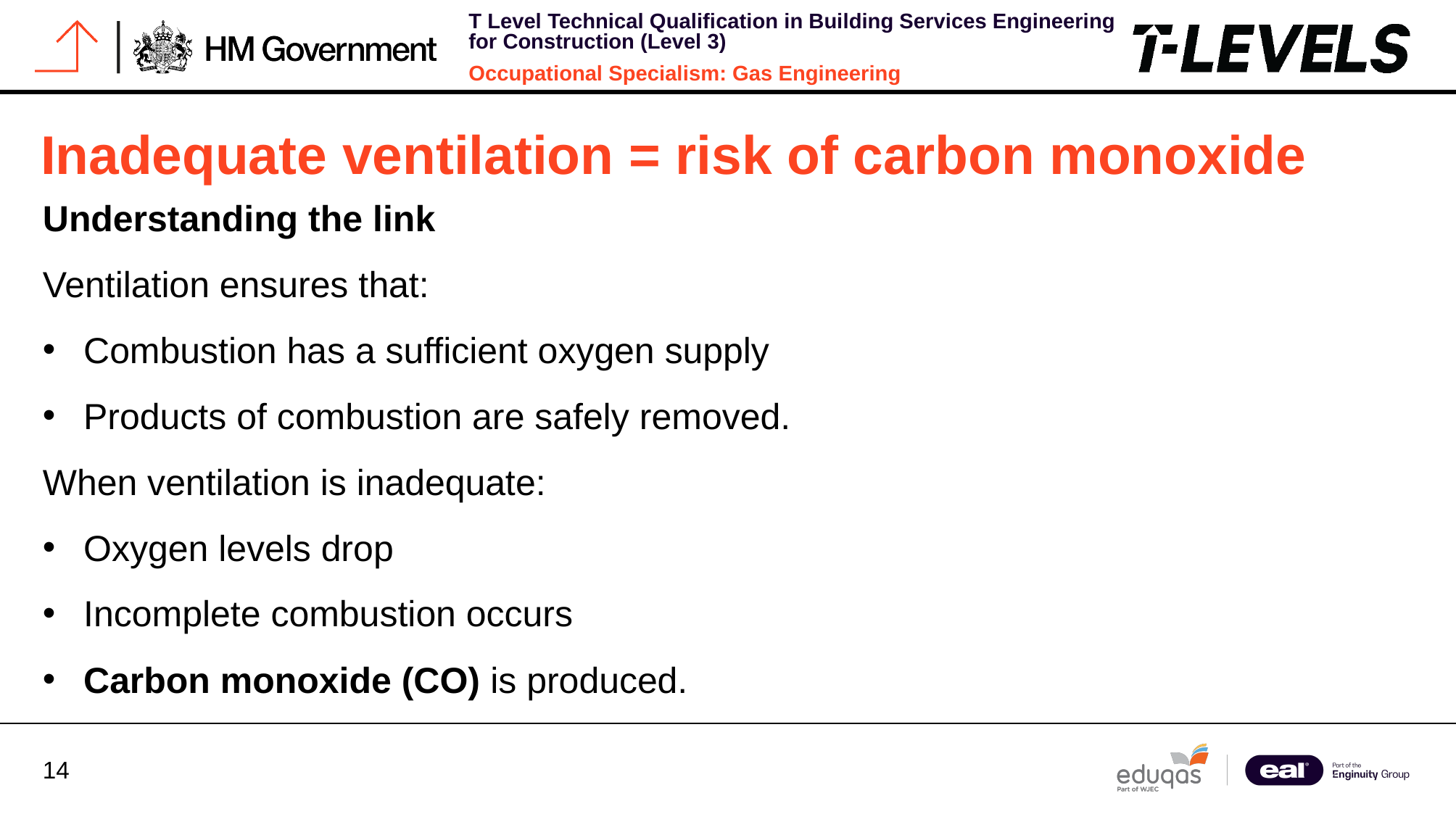

# Inadequate ventilation = risk of carbon monoxide
Understanding the link
Ventilation ensures that:
Combustion has a sufficient oxygen supply
Products of combustion are safely removed.
When ventilation is inadequate:
Oxygen levels drop
Incomplete combustion occurs
Carbon monoxide (CO) is produced.